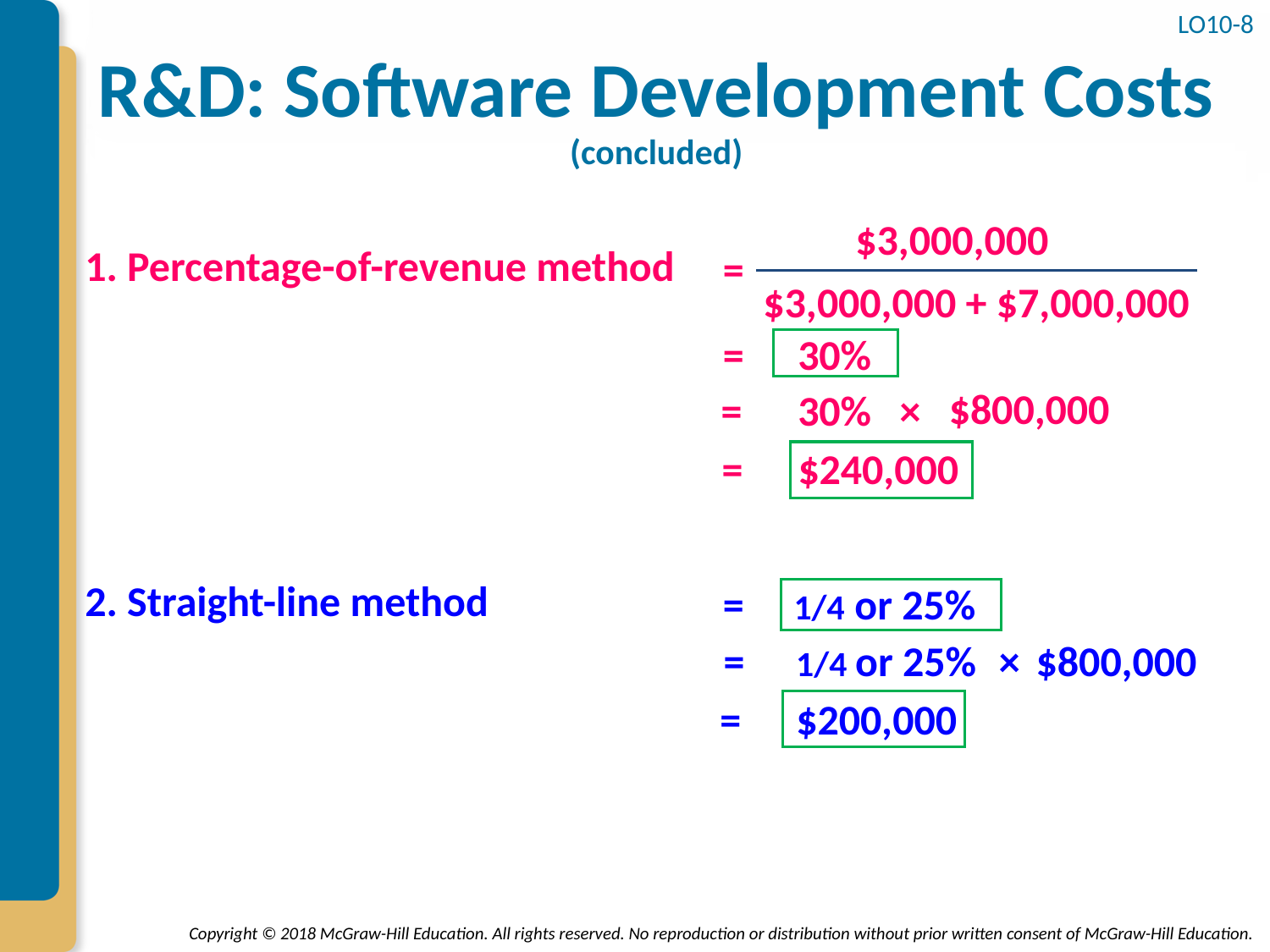

LO10-8
# R&D: Software Development Costs (concluded)
$3,000,000
1. Percentage-of-revenue method
=
$3,000,000 + $7,000,000
=
30%

$800,000
=
30%
×
=
$240,000

2. Straight-line method
=
1/4 or 25%

=
1/4 or 25%
×
$800,000
=
$200,000